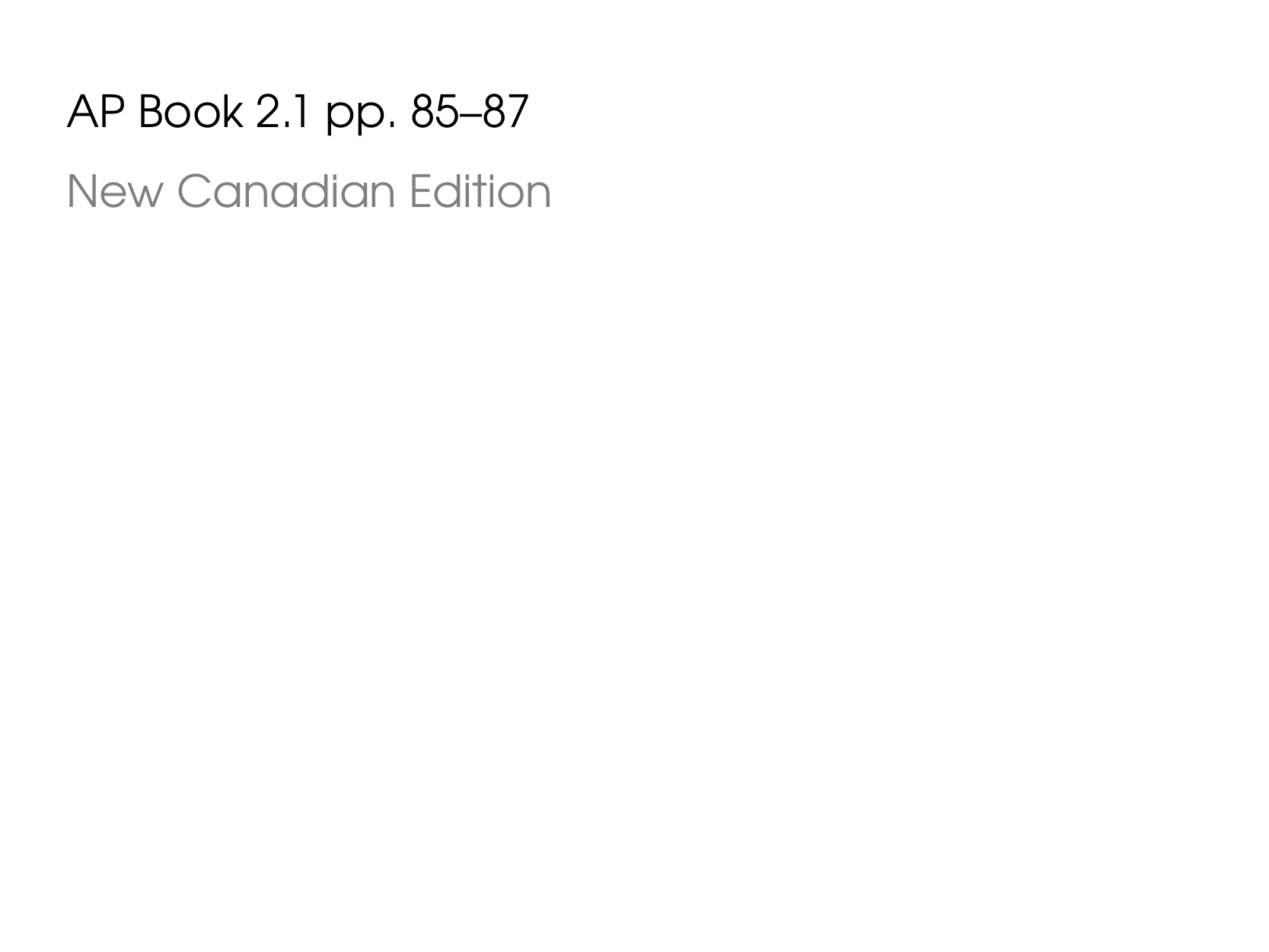

AP Book 2.1 pp. 85–87
New Canadian Edition